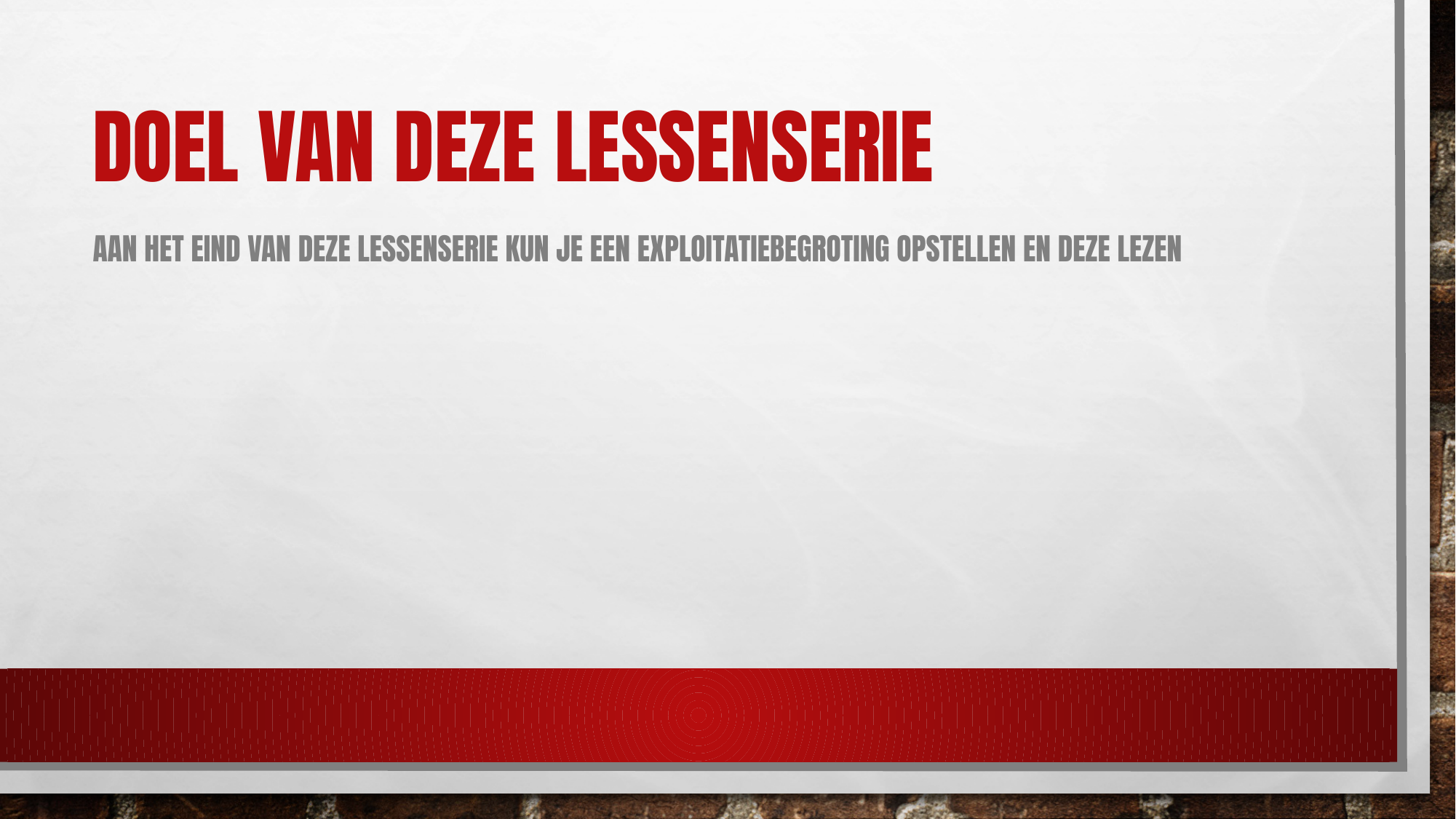

# Doel van deze Lessenserie
Aan het eind van deze lessenserie kun je een exploitatiebegroting opstellen en deze lezen